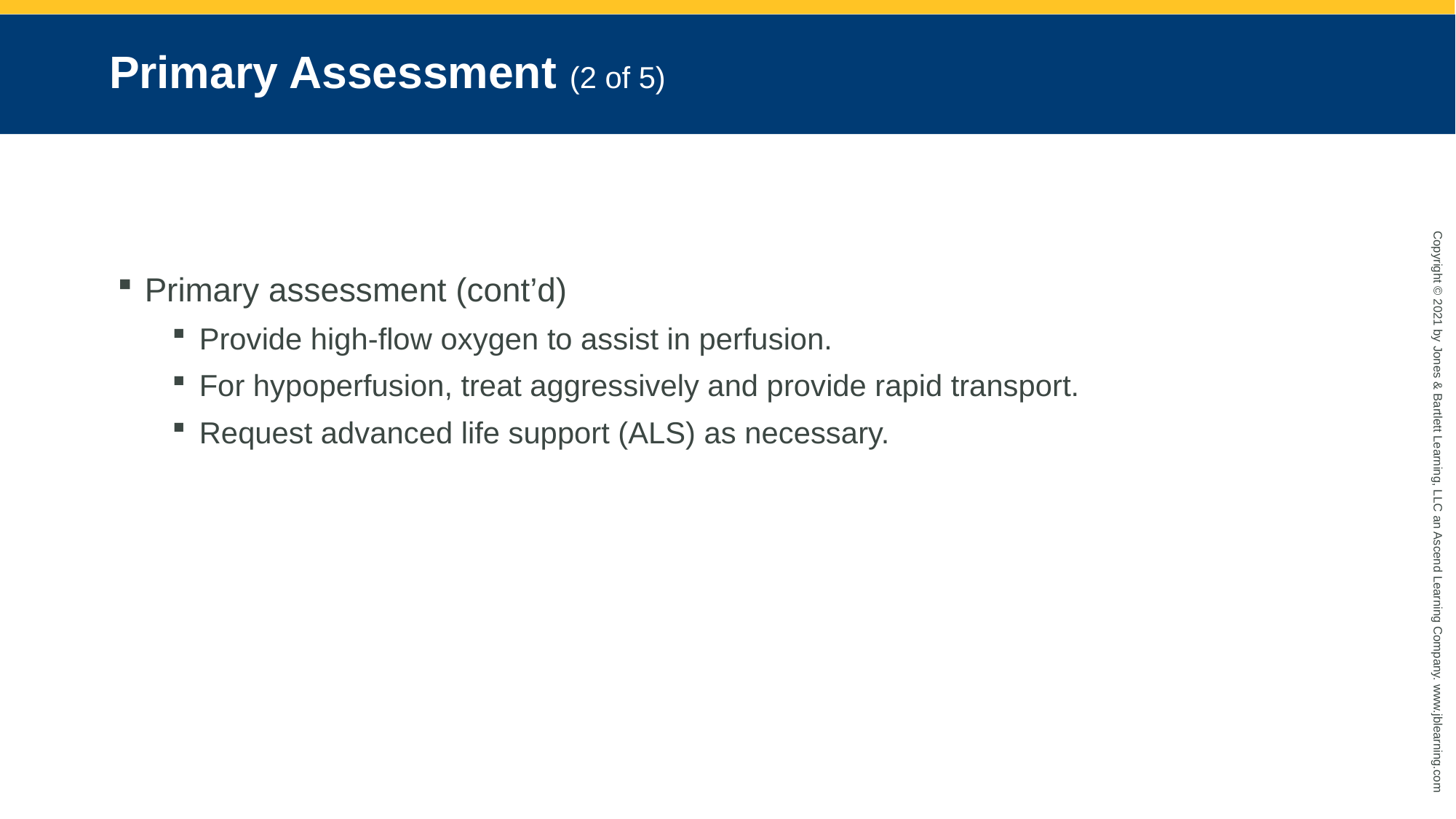

# Primary Assessment (2 of 5)
Primary assessment (cont’d)
Provide high-flow oxygen to assist in perfusion.
For hypoperfusion, treat aggressively and provide rapid transport.
Request advanced life support (ALS) as necessary.